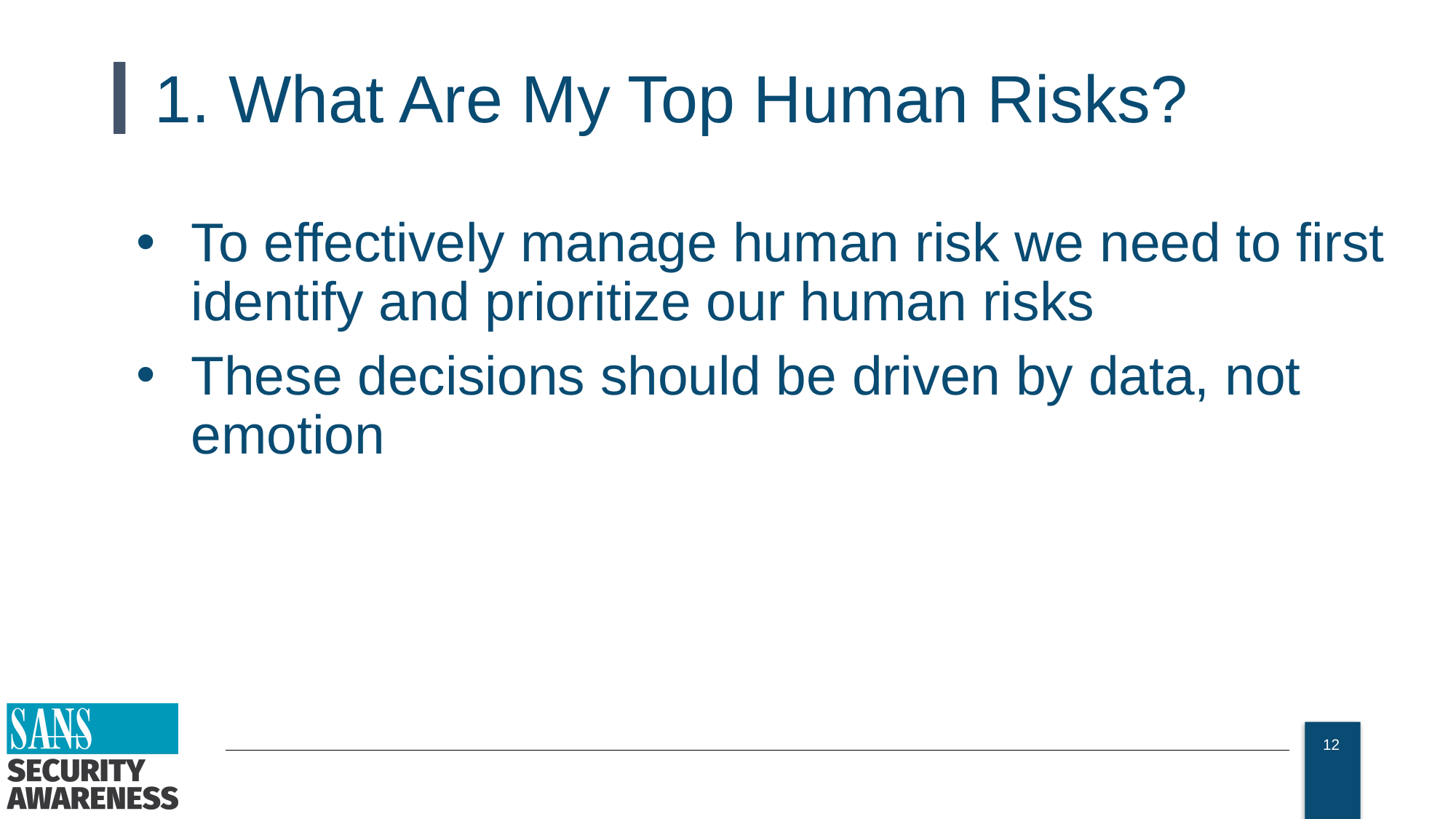

# 1. What Are My Top Human Risks?
To effectively manage human risk we need to first identify and prioritize our human risks
These decisions should be driven by data, not emotion